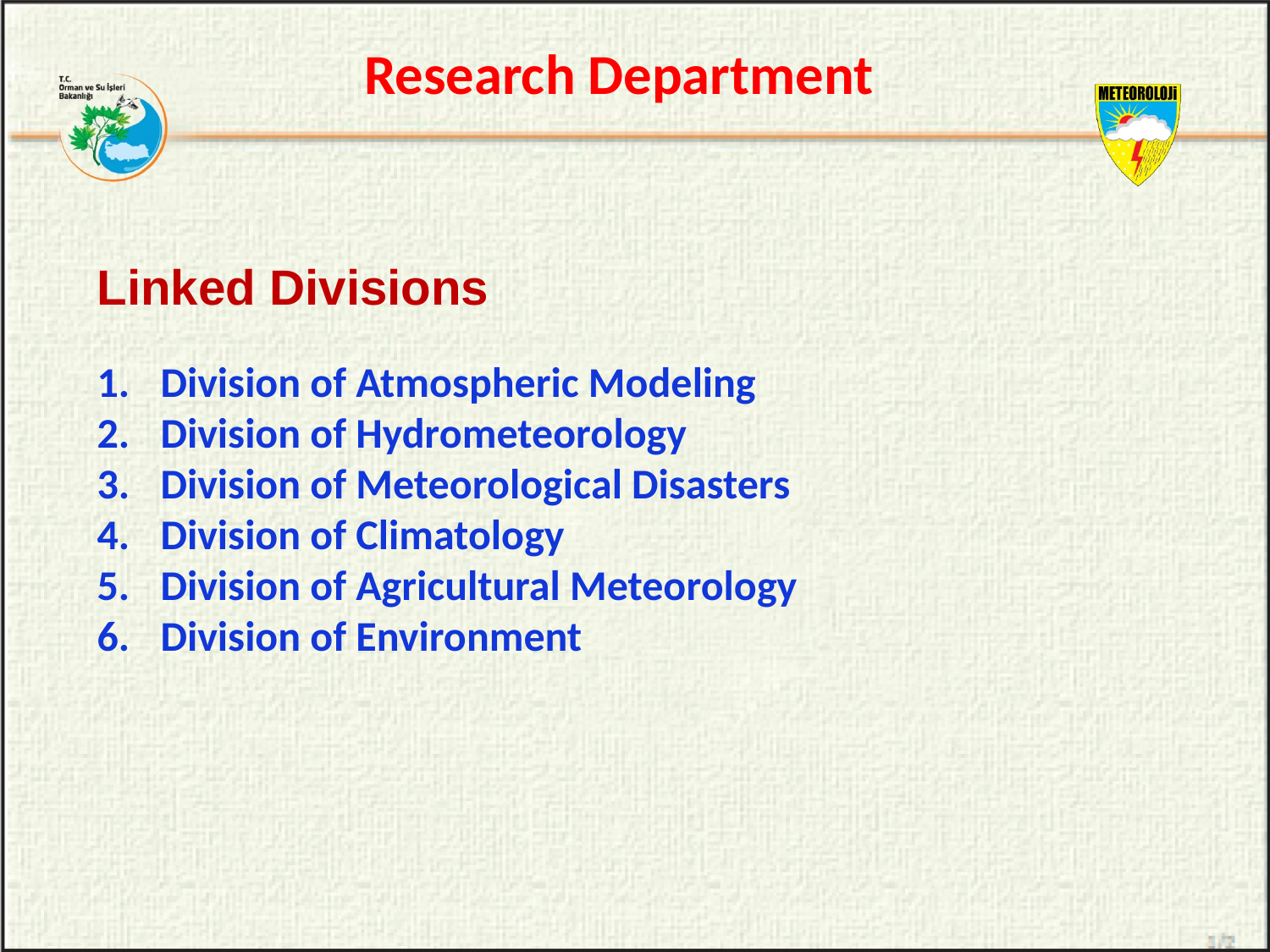

Research Department

Linked Divisions
Division of Atmospheric Modeling
Division of Hydrometeorology
Division of Meteorological Disasters
Division of Climatology
Division of Agricultural Meteorology
Division of Environment